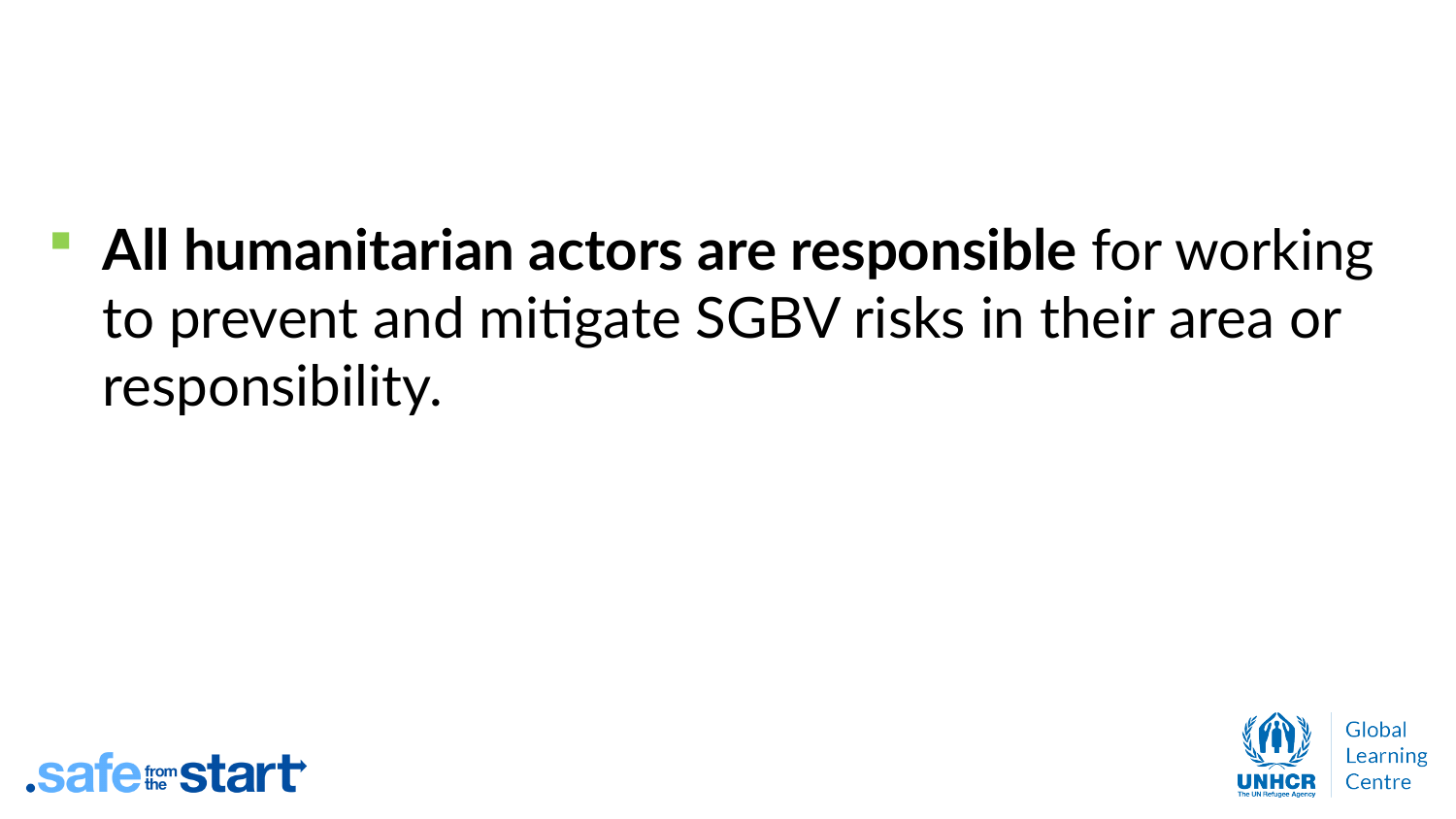

#
All humanitarian actors are responsible for working to prevent and mitigate SGBV risks in their area or responsibility.